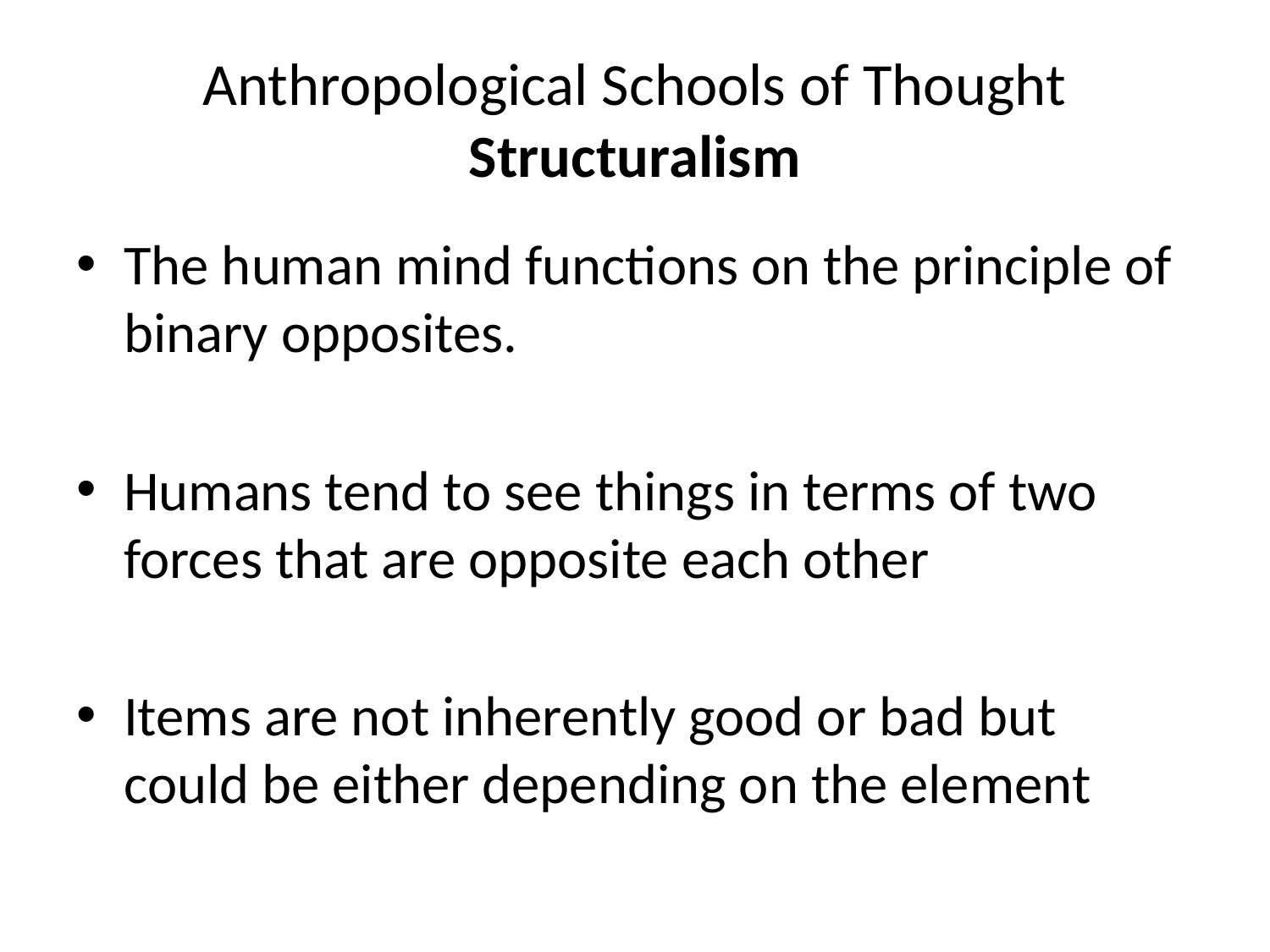

# Anthropological Schools of Thought Structuralism
The human mind functions on the principle of binary opposites.

Humans tend to see things in terms of two forces that are opposite each other

Items are not inherently good or bad but could be either depending on the element